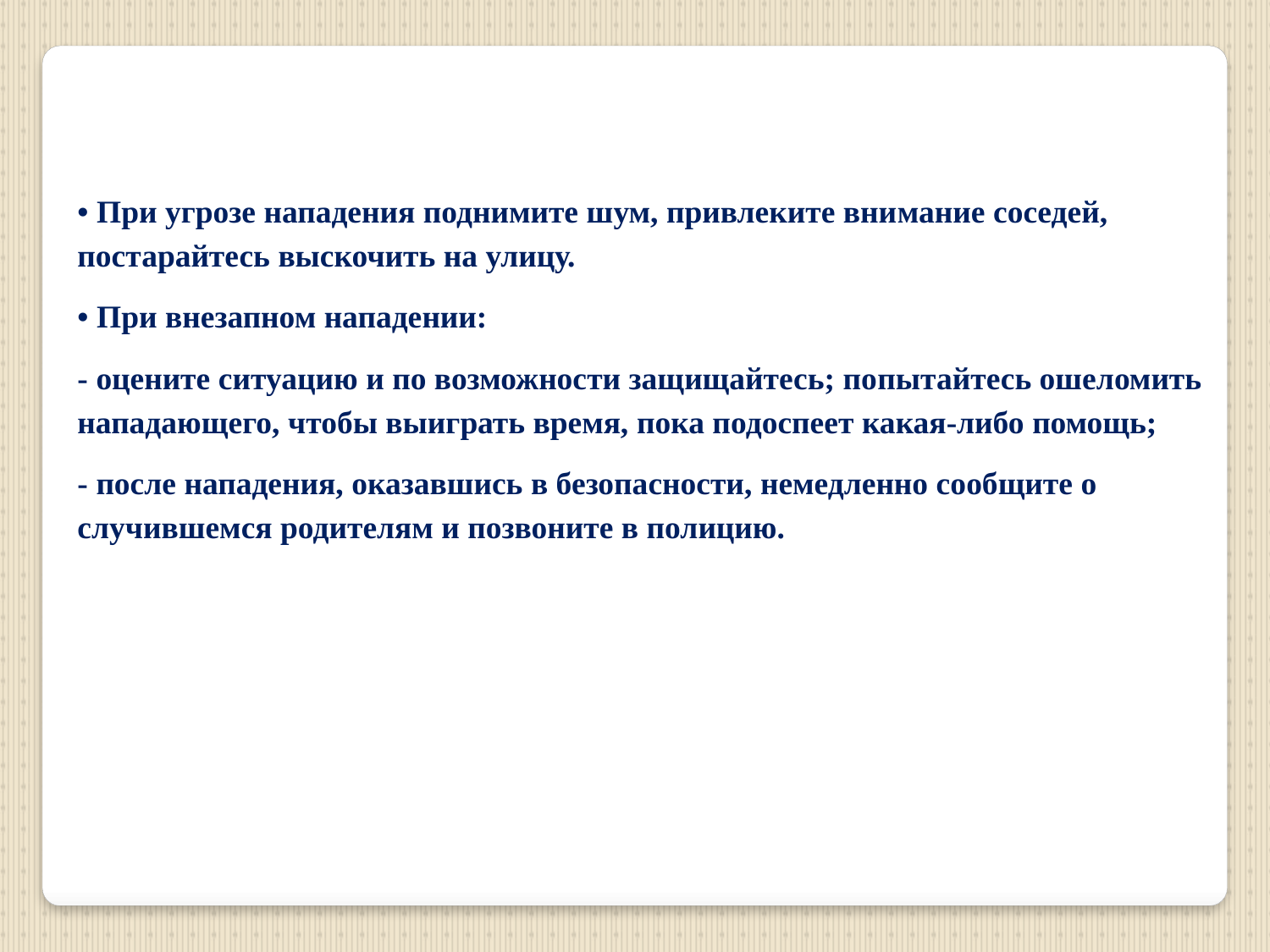

• При угрозе нападения поднимите шум, привлеките вни­мание соседей, постарайтесь выскочить на улицу.
• При внезапном нападении:
- оцените ситуацию и по возможности защищайтесь; по­пытайтесь ошеломить нападающего, чтобы выиграть время, пока подоспеет какая-либо помощь;
- после нападения, оказавшись в безопасности, немедленно сообщите о случившемся родителям и позвоните в полицию.